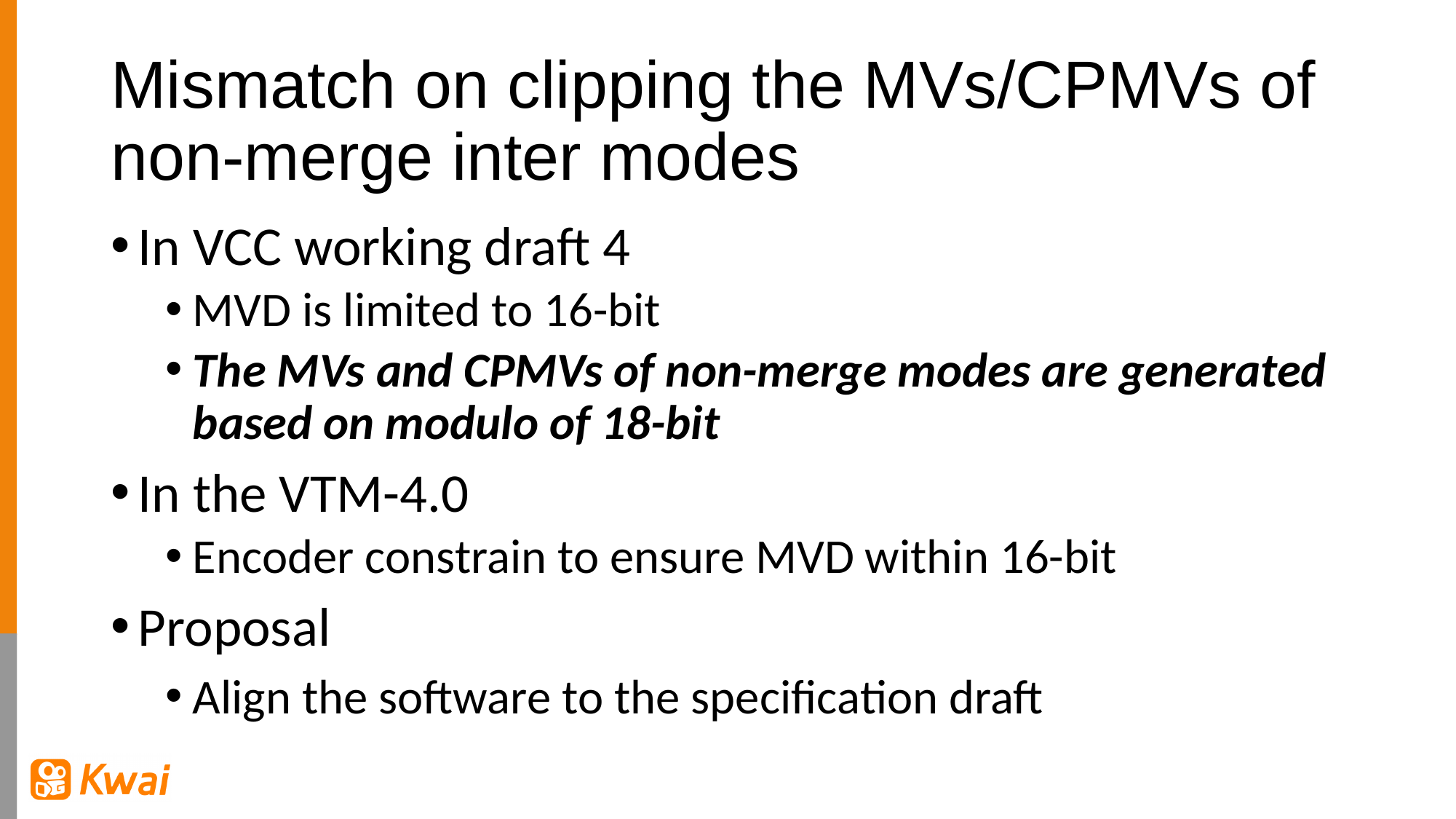

# Mismatch on clipping the MVs/CPMVs of non-merge inter modes
In VCC working draft 4
MVD is limited to 16-bit
The MVs and CPMVs of non-merge modes are generated based on modulo of 18-bit
In the VTM-4.0
Encoder constrain to ensure MVD within 16-bit
Proposal
Align the software to the specification draft